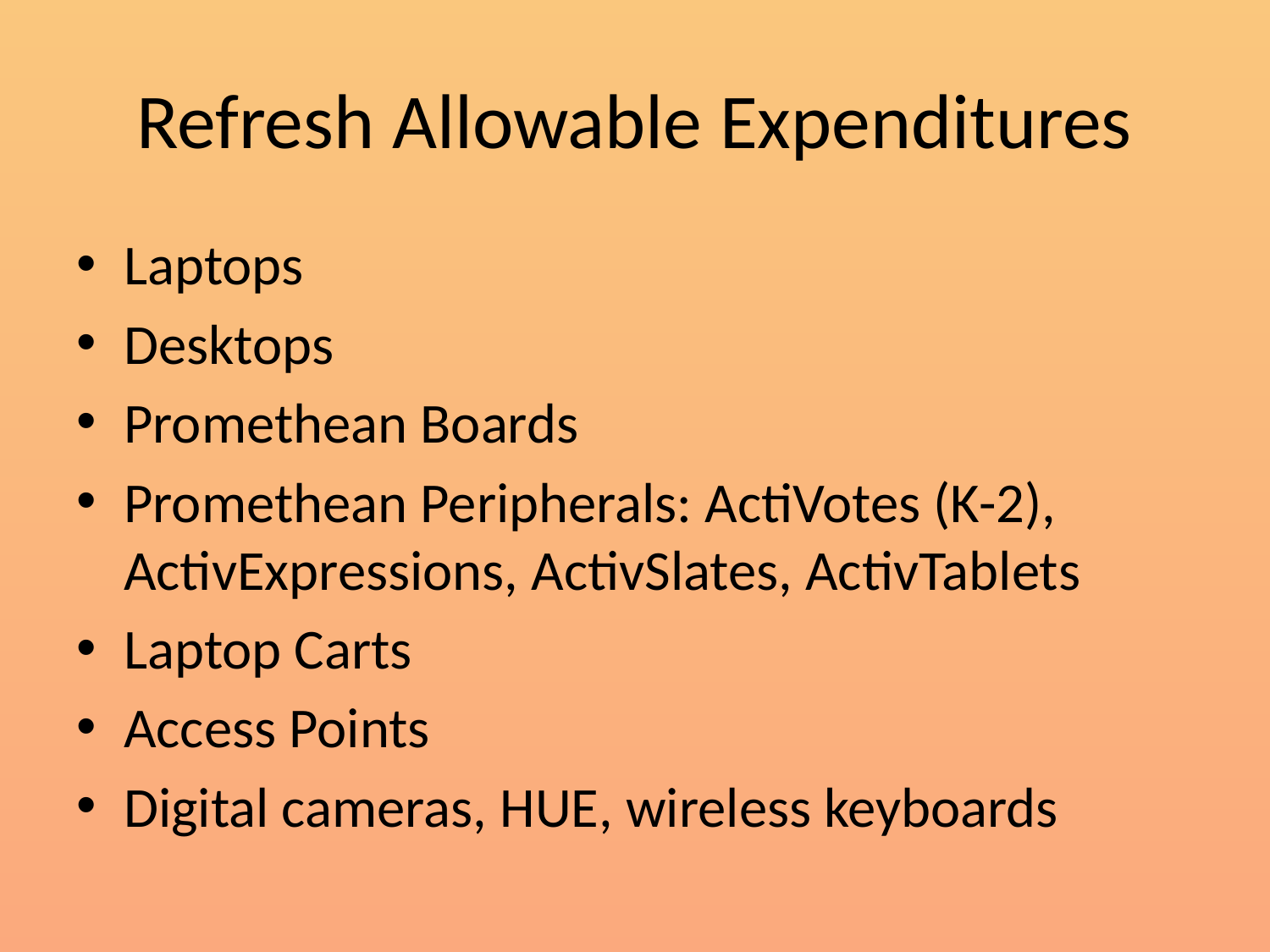

# Refresh Allowable Expenditures
Laptops
Desktops
Promethean Boards
Promethean Peripherals: ActiVotes (K-2), ActivExpressions, ActivSlates, ActivTablets
Laptop Carts
Access Points
Digital cameras, HUE, wireless keyboards